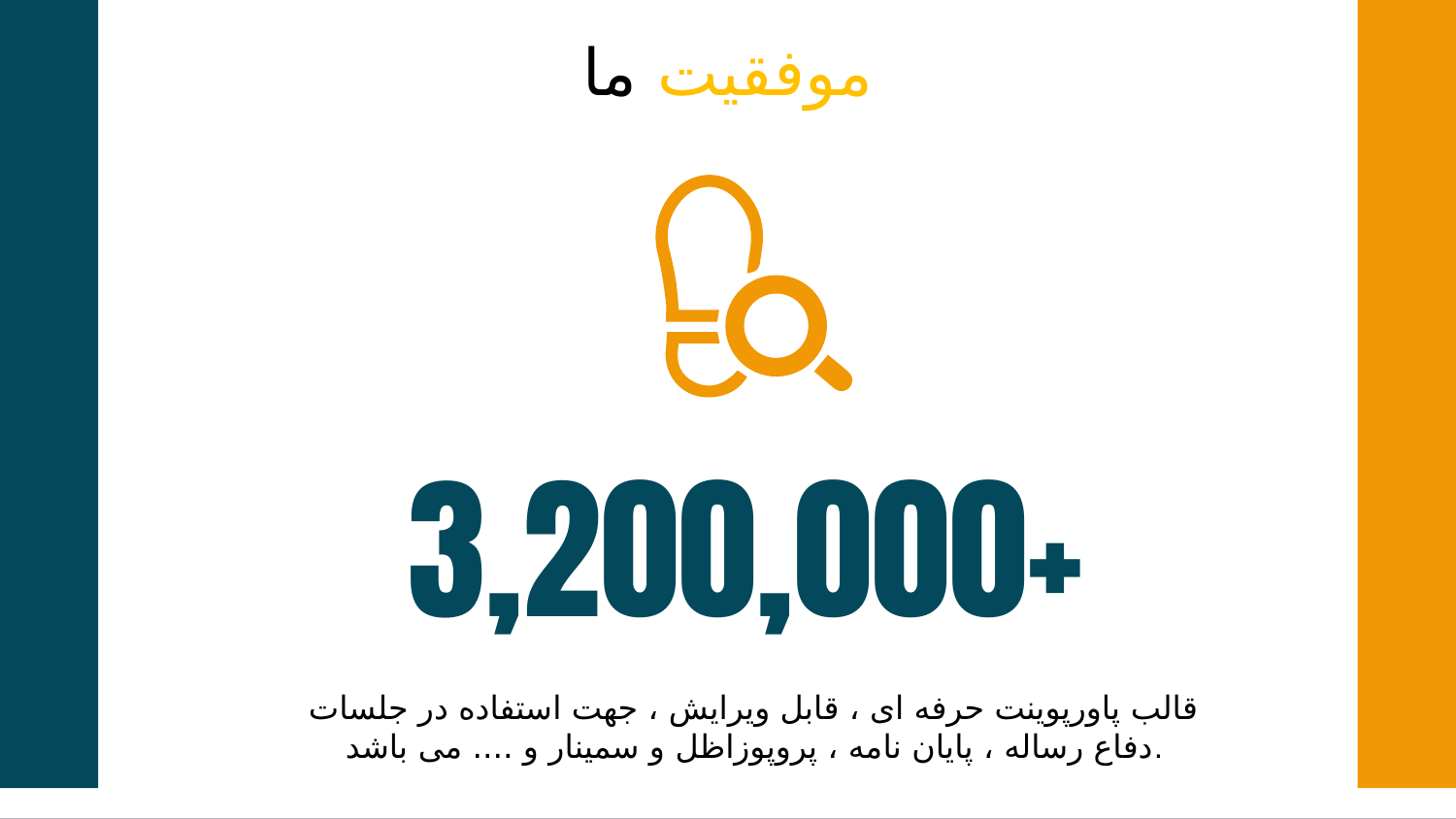

# موفقیت ما

3,200,000+
قالب پاورپوينت حرفه ای ، قابل ویرایش ، جهت استفاده در جلسات دفاع رساله ، پایان نامه ، پروپوزاظل و سمینار و .... می باشد.